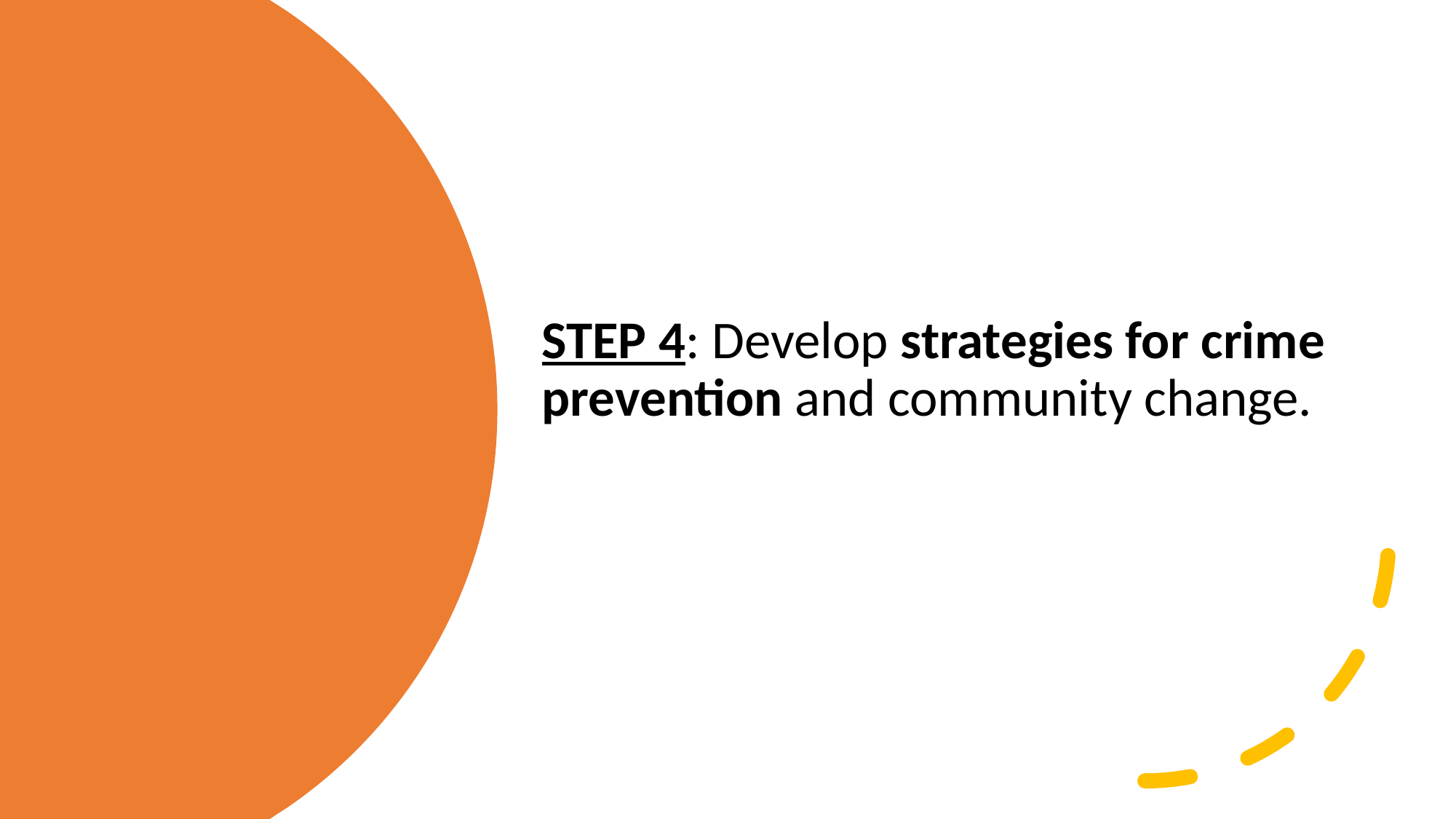

STEP 4: Develop strategies for crime prevention and community change.